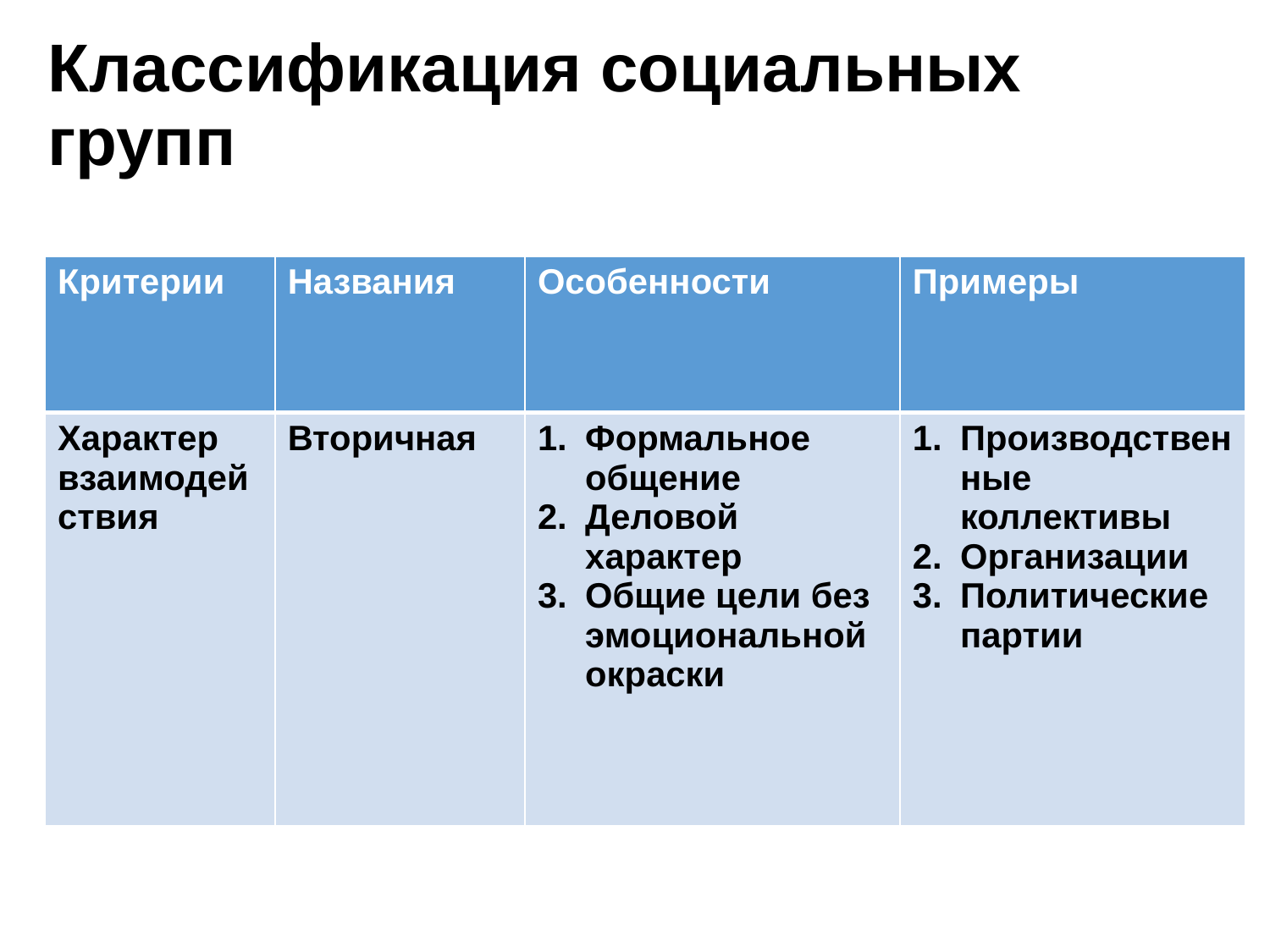

# Классификация социальных групп
| Критерии | Названия | Особенности | Примеры |
| --- | --- | --- | --- |
| Характер взаимодействия | Вторичная | Формальное общение Деловой характер Общие цели без эмоциональной окраски | Производственные коллективы Организации Политические партии |